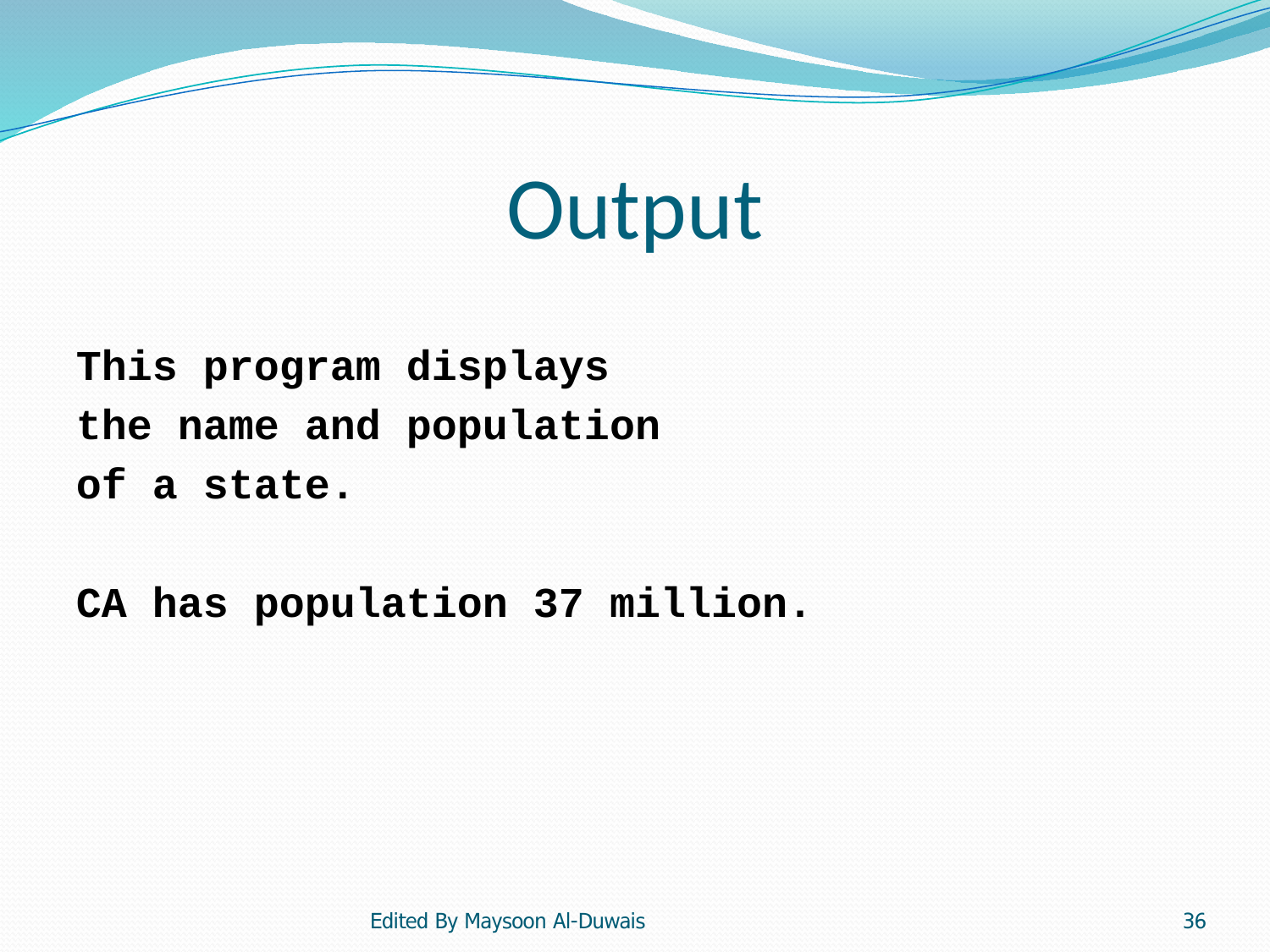

# Output

This program displays
the name and population
of a state.

CA has population 37 million.

Edited By Maysoon Al-Duwais
36